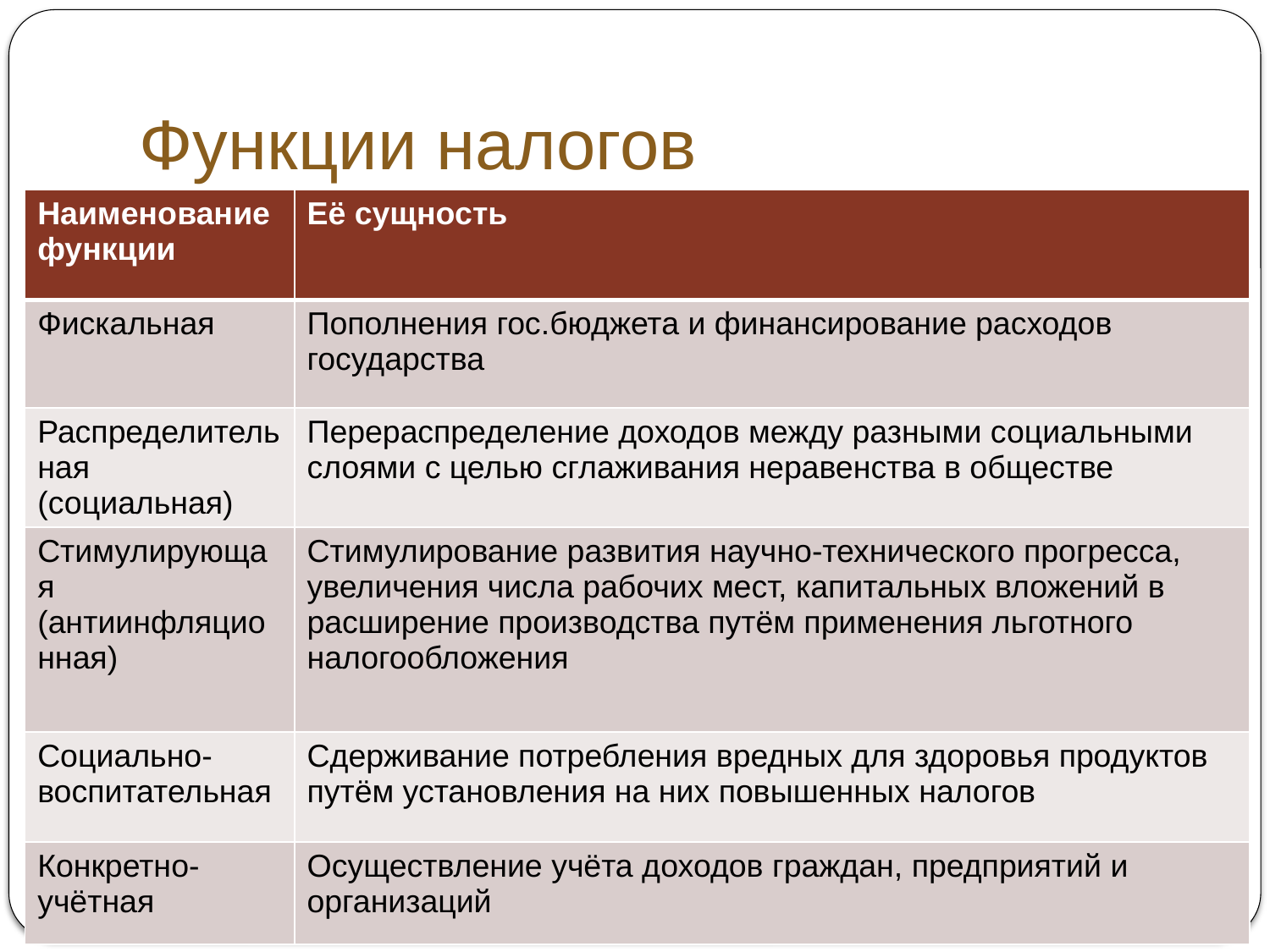

# Функции налогов
| Наименование функции | Её сущность |
| --- | --- |
| Фискальная | Пополнения гос.бюджета и финансирование расходов государства |
| Распределительная (социальная) | Перераспределение доходов между разными социальными слоями с целью сглаживания неравенства в обществе |
| Стимулирующая (антиинфляционная) | Стимулирование развития научно-технического прогресса, увеличения числа рабочих мест, капитальных вложений в расширение производства путём применения льготного налогообложения |
| Социально-воспитательная | Сдерживание потребления вредных для здоровья продуктов путём установления на них повышенных налогов |
| Конкретно-учётная | Осуществление учёта доходов граждан, предприятий и организаций |